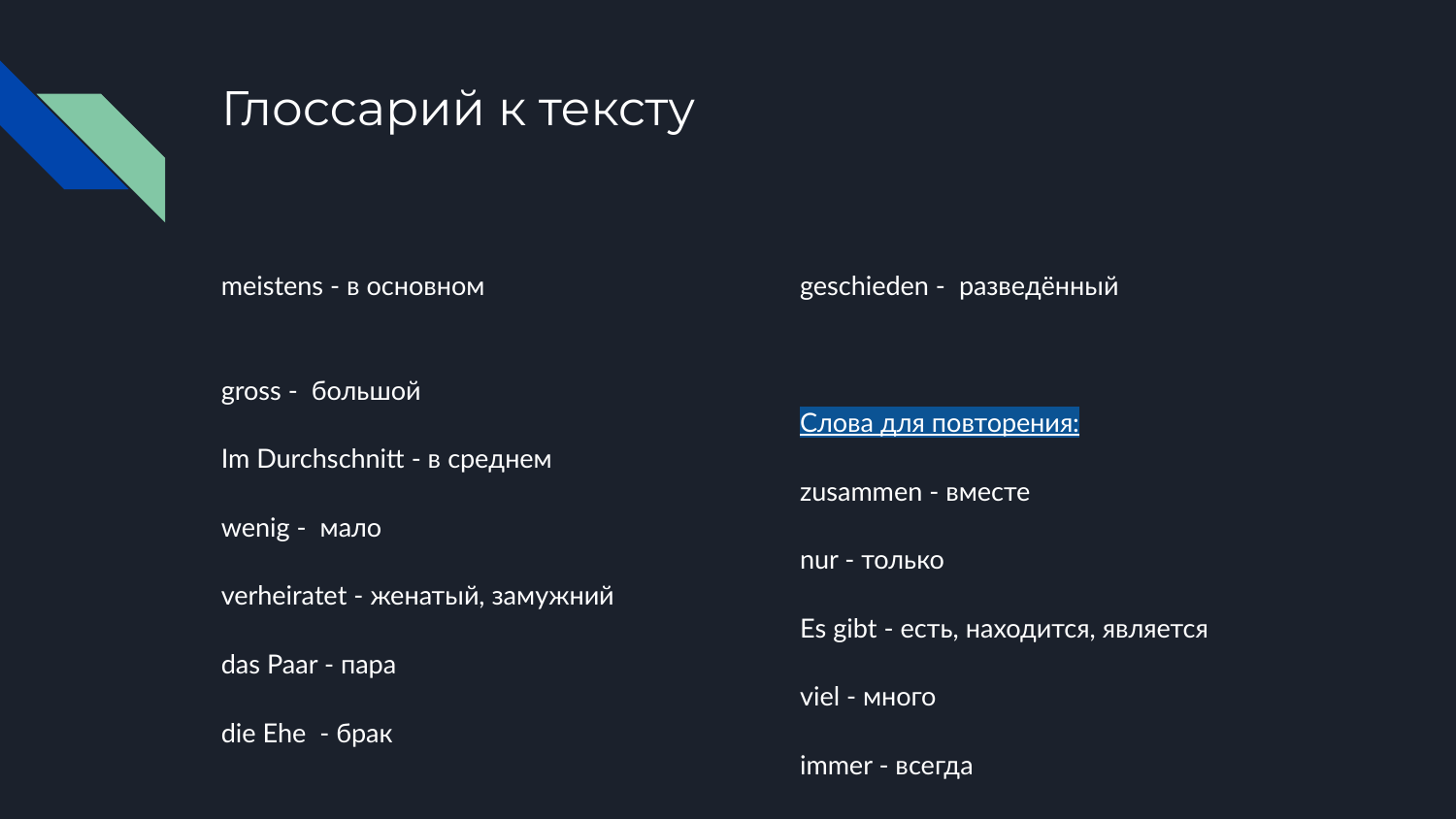

# Глоссарий к тексту
meistens - в основном
gross -  большой
Im Durchschnitt - в среднем
wenig -  мало
verheiratet - женатый, замужний
das Paar - пара
die Ehe  - брак

geschieden -  разведённый

Слова для повторения:
zusammen - вместе
nur - только
Es gibt - есть, находится, является
viel - много
immer - всегда